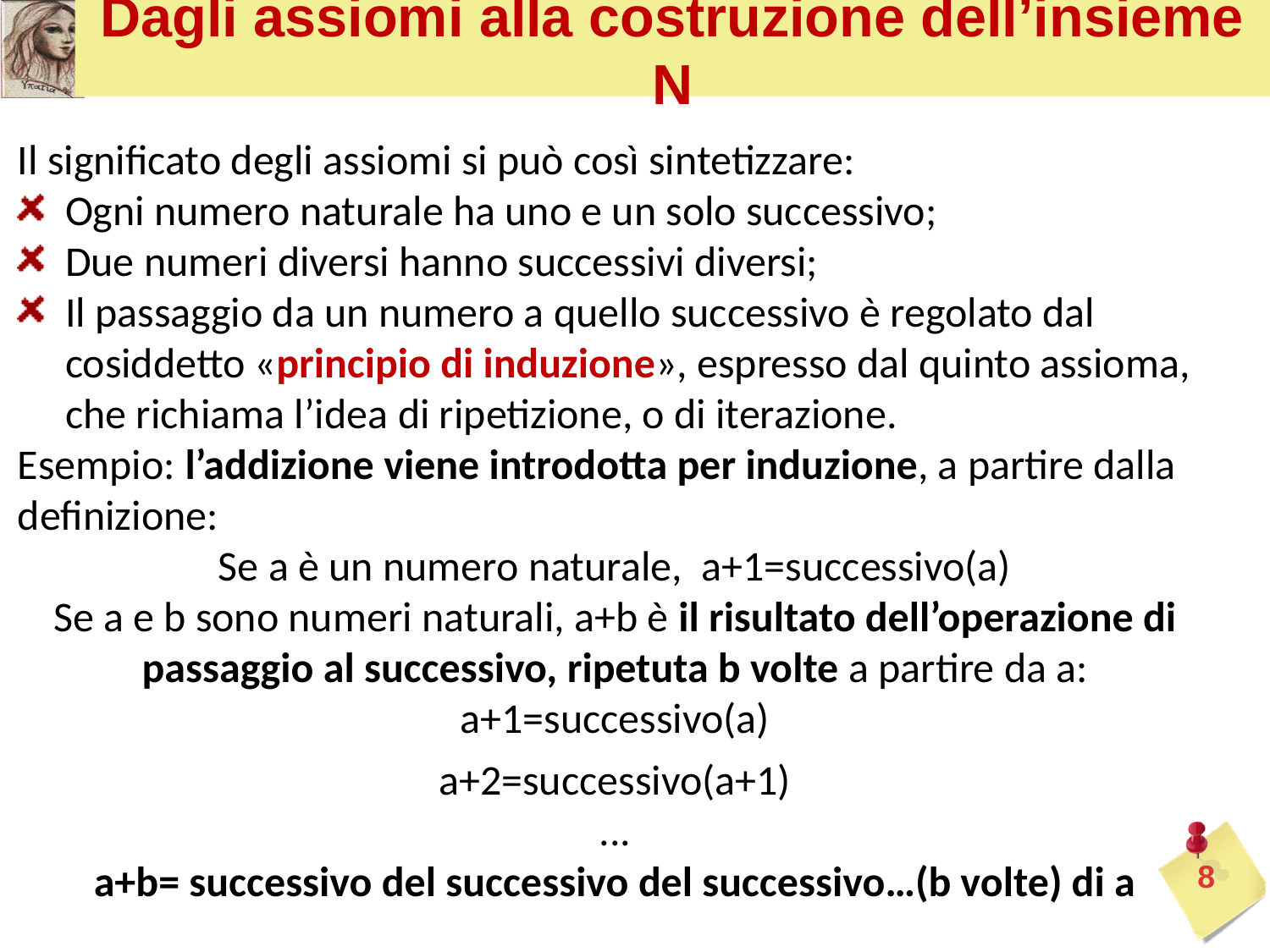

# Dagli assiomi alla costruzione dell’insieme N
Il significato degli assiomi si può così sintetizzare:
Ogni numero naturale ha uno e un solo successivo;
Due numeri diversi hanno successivi diversi;
Il passaggio da un numero a quello successivo è regolato dal cosiddetto «principio di induzione», espresso dal quinto assioma, che richiama l’idea di ripetizione, o di iterazione.
Esempio: l’addizione viene introdotta per induzione, a partire dalla definizione:
Se a è un numero naturale,  a+1=successivo(a)
Se a e b sono numeri naturali, a+b è il risultato dell’operazione di passaggio al successivo, ripetuta b volte a partire da a:
a+1=successivo(a)
a+2=successivo(a+1)
...
a+b= successivo del successivo del successivo…(b volte) di a